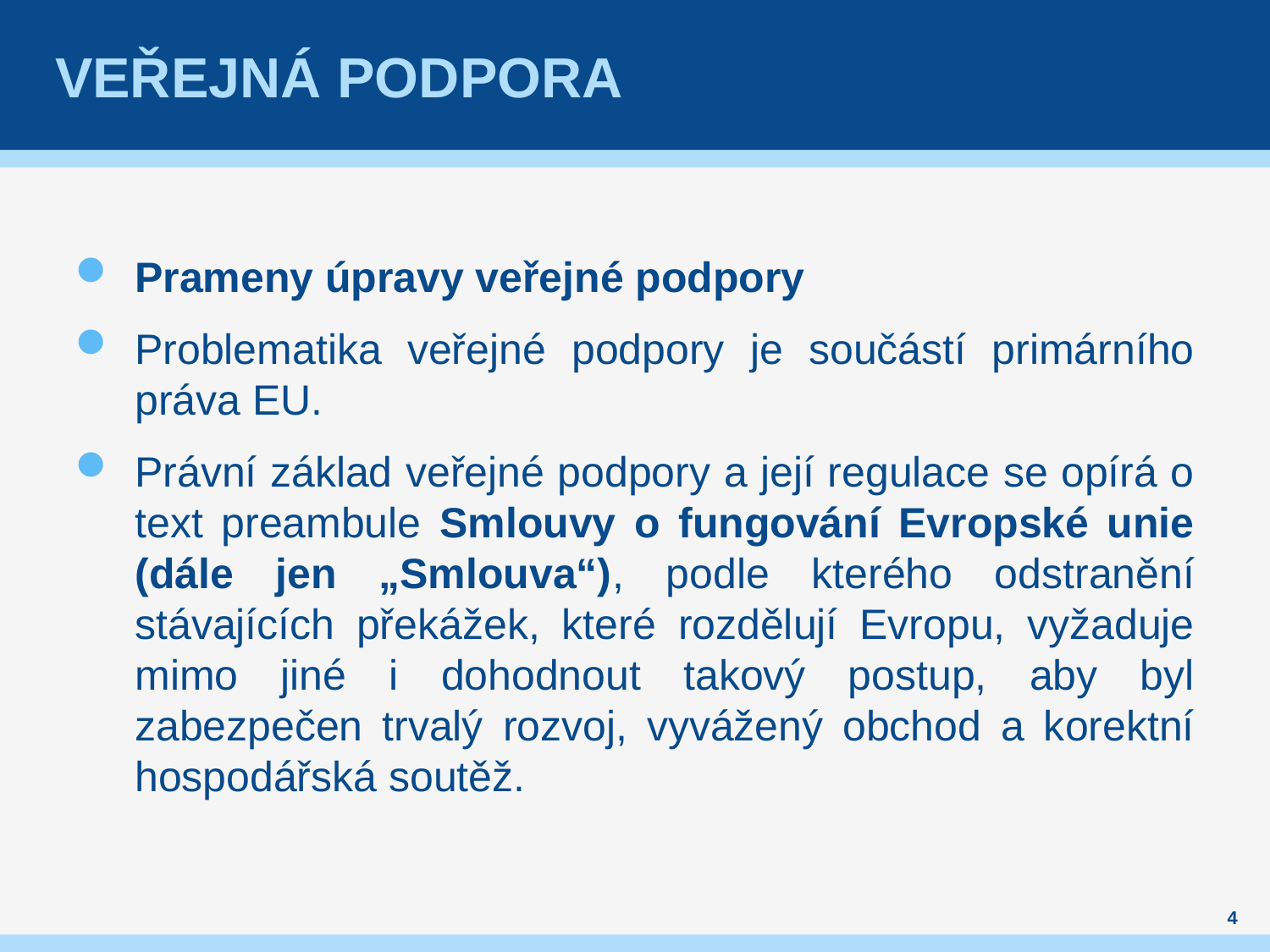

# Veřejná podpora
Prameny úpravy veřejné podpory
Problematika veřejné podpory je součástí primárního práva EU.
Právní základ veřejné podpory a její regulace se opírá o text preambule Smlouvy o fungování Evropské unie (dále jen „Smlouva“), podle kterého odstranění stávajících překážek, které rozdělují Evropu, vyžaduje mimo jiné i dohodnout takový postup, aby byl zabezpečen trvalý rozvoj, vyvážený obchod a korektní hospodářská soutěž.
4